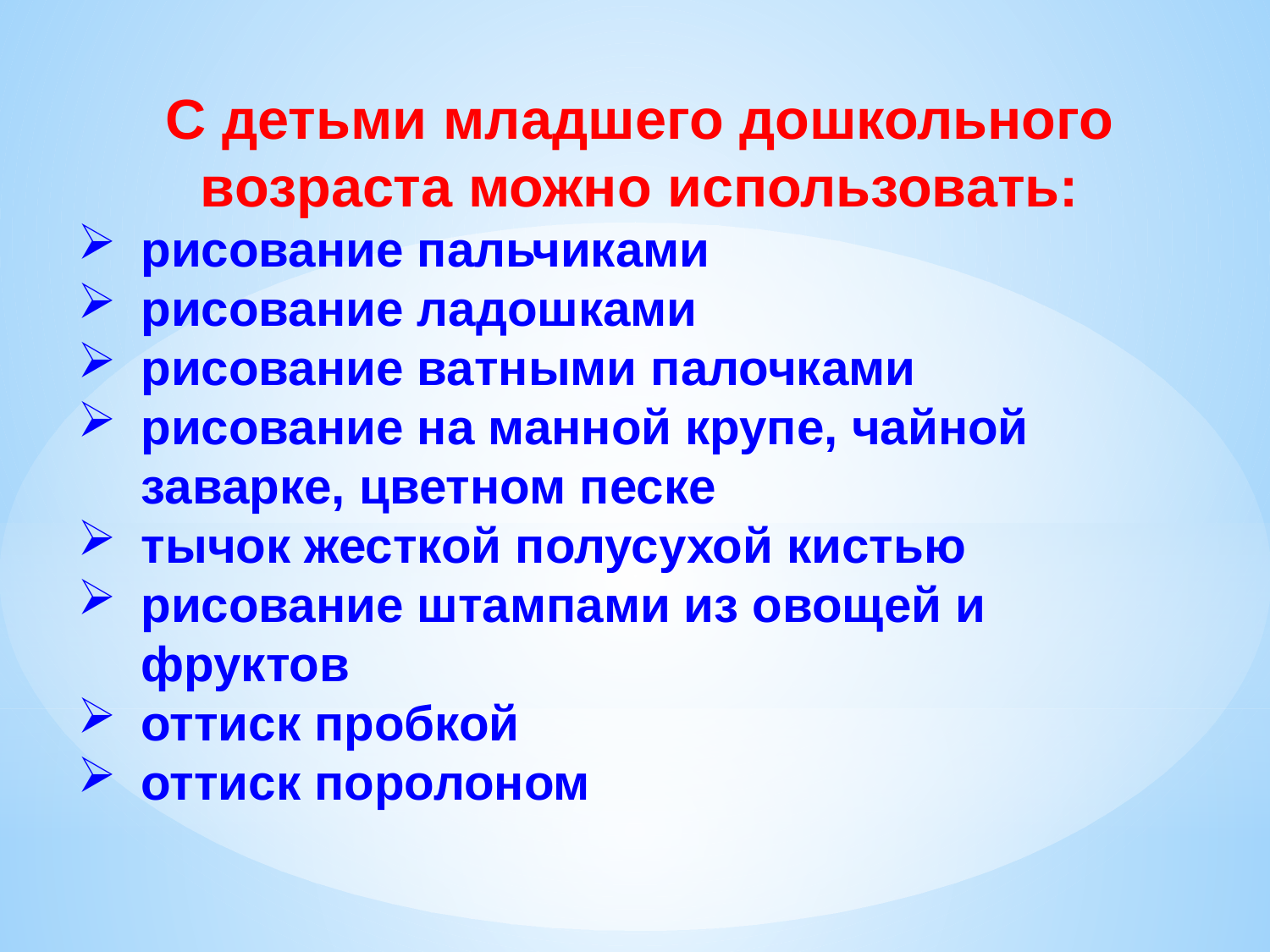

С детьми младшего дошкольного возраста можно использовать:
рисование пальчиками
рисование ладошками
рисование ватными палочками
рисование на манной крупе, чайной заварке, цветном песке
тычок жесткой полусухой кистью
рисование штампами из овощей и фруктов
оттиск пробкой
оттиск поролоном